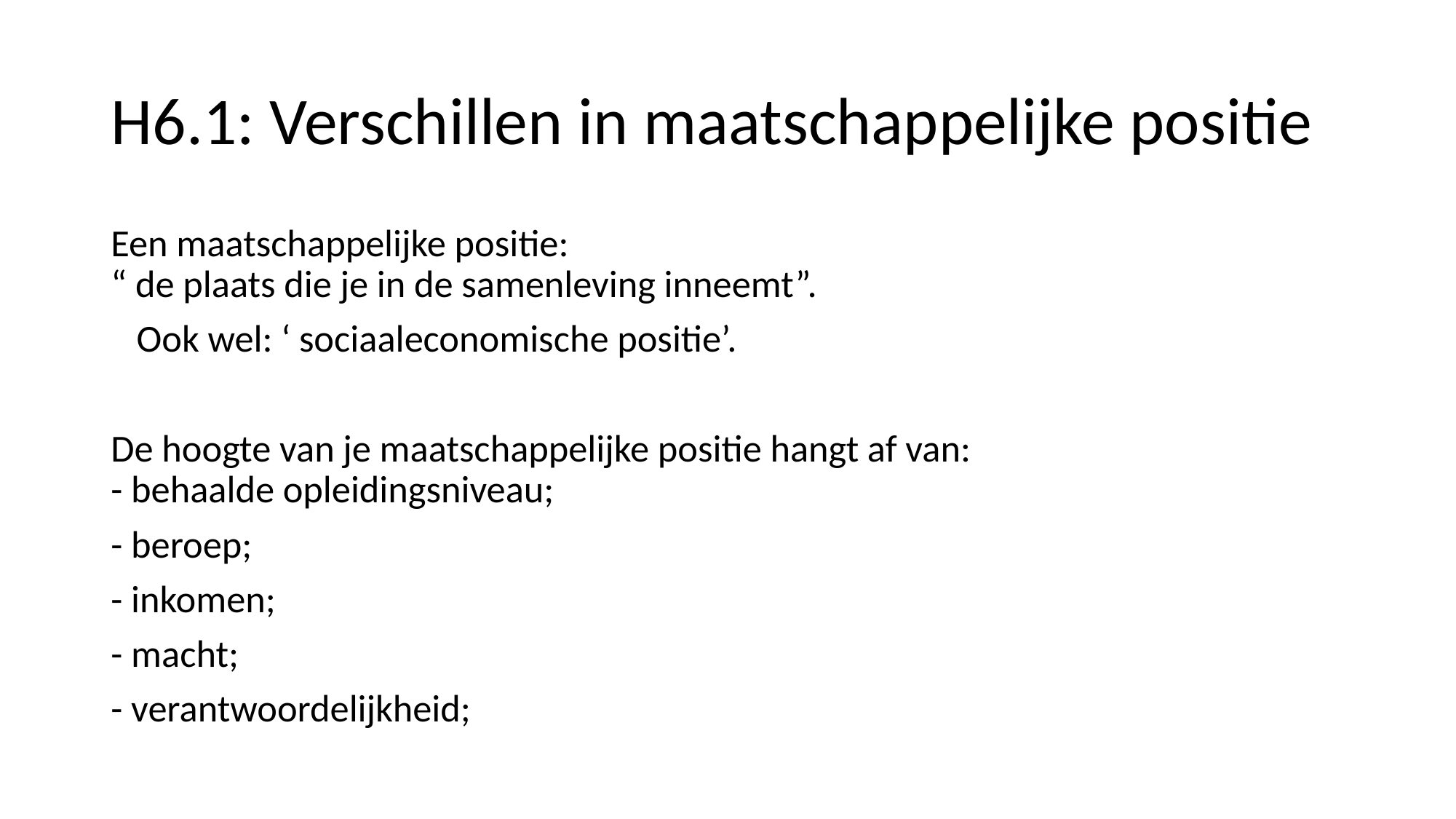

# H6.1: Verschillen in maatschappelijke positie
Een maatschappelijke positie:
“ de plaats die je in de samenleving inneemt”.
   Ook wel: ‘ sociaaleconomische positie’.

De hoogte van je maatschappelijke positie hangt af van:
- behaalde opleidingsniveau;
- beroep;
- inkomen;
- macht;
- verantwoordelijkheid;